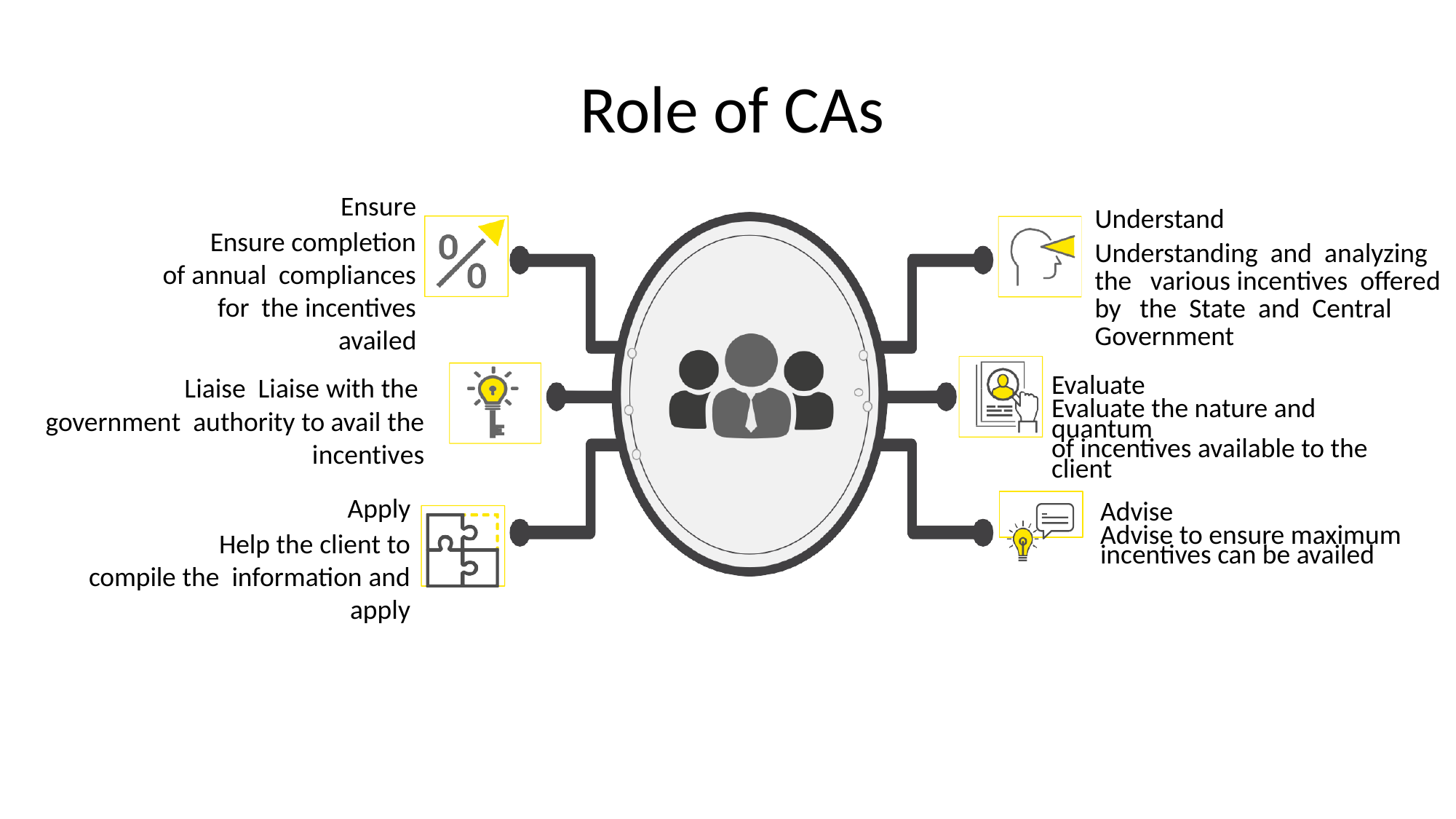

Role of CAs
Ensure
Ensure completion
of annual  compliances for  the incentives
availed
Understand
Understanding  and  analyzing  the   various incentives  offered  by   the  State  and  Central  Government

Evaluate
Evaluate the nature and quantum
of incentives available to the client
Liaise  Liaise with the  government  authority to avail the
incentives
Apply
Help the client to
compile the  information and
apply
Advise
Advise to ensure maximum
incentives can be availed